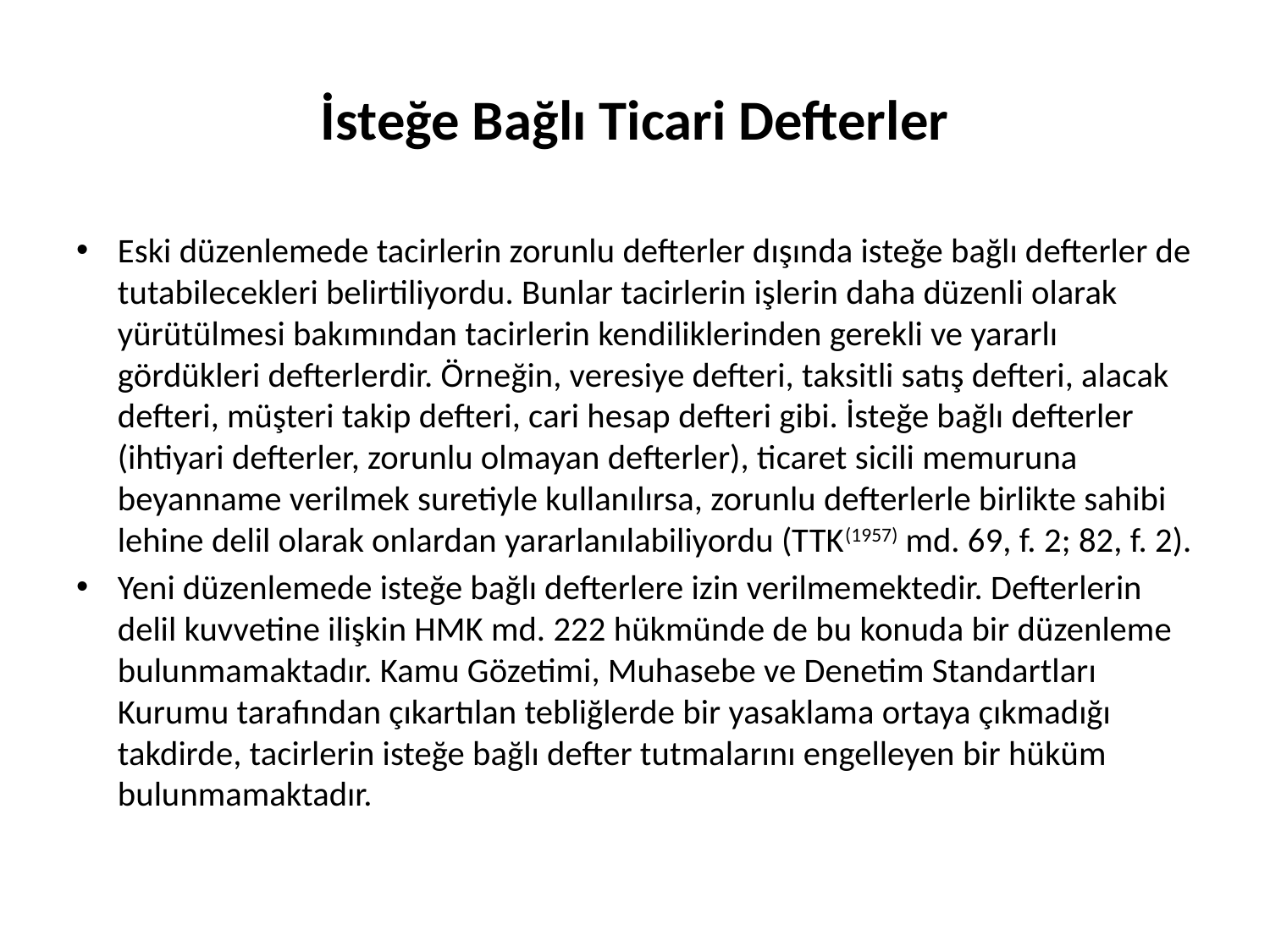

# İsteğe Bağlı Ticari Defterler
Eski düzenlemede tacirlerin zorunlu defterler dışında isteğe bağlı defterler de tutabilecekleri belirtiliyordu. Bunlar tacirlerin işlerin daha düzenli olarak yürütülmesi bakımından tacirlerin kendiliklerinden gerekli ve yararlı gördükleri defterlerdir. Örneğin, veresiye defteri, taksitli satış defteri, alacak defteri, müşteri takip defteri, cari hesap defteri gibi. İsteğe bağlı defterler (ihtiyari defterler, zorunlu olmayan defterler), ticaret sicili memuruna beyanname verilmek suretiyle kullanılırsa, zorunlu defterlerle birlikte sahibi lehine delil olarak onlardan yararlanılabiliyordu (TTK(1957) md. 69, f. 2; 82, f. 2).
Yeni düzenlemede isteğe bağlı defterlere izin verilmemektedir. Defterlerin delil kuvvetine ilişkin HMK md. 222 hükmünde de bu konuda bir düzenleme bulunmamaktadır. Kamu Gözetimi, Muhasebe ve Denetim Standartları Kurumu tarafından çıkartılan tebliğlerde bir yasaklama ortaya çıkmadığı takdirde, tacirlerin isteğe bağlı defter tutmalarını engelleyen bir hüküm bulunmamaktadır.